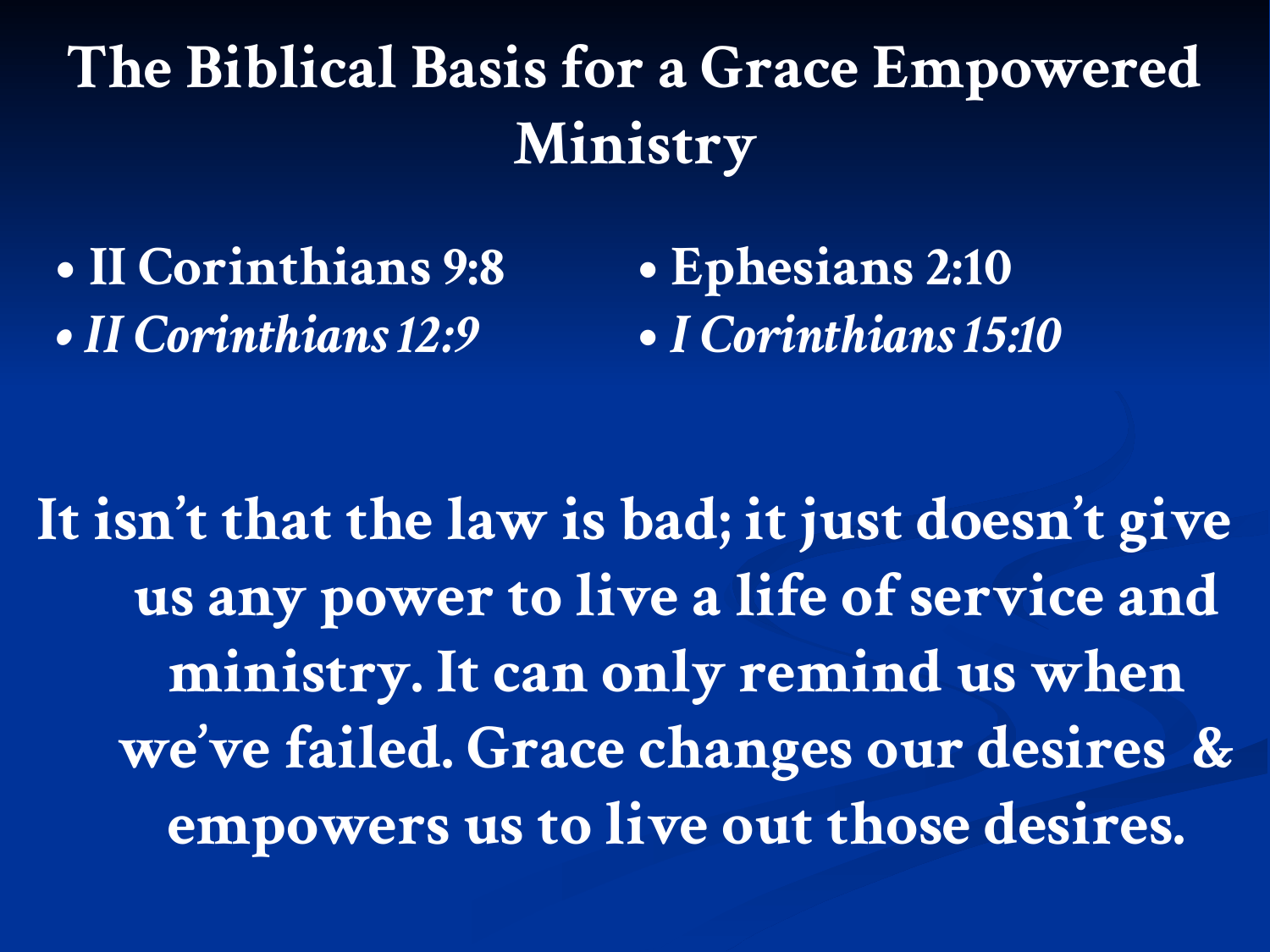

# The Biblical Basis for a Grace Empowered Ministry
• II Corinthians 9:8
• II Corinthians 12:9
• Ephesians 2:10
• I Corinthians 15:10
It isn’t that the law is bad; it just doesn’t give us any power to live a life of service and ministry. It can only remind us when we’ve failed. Grace changes our desires  & empowers us to live out those desires.